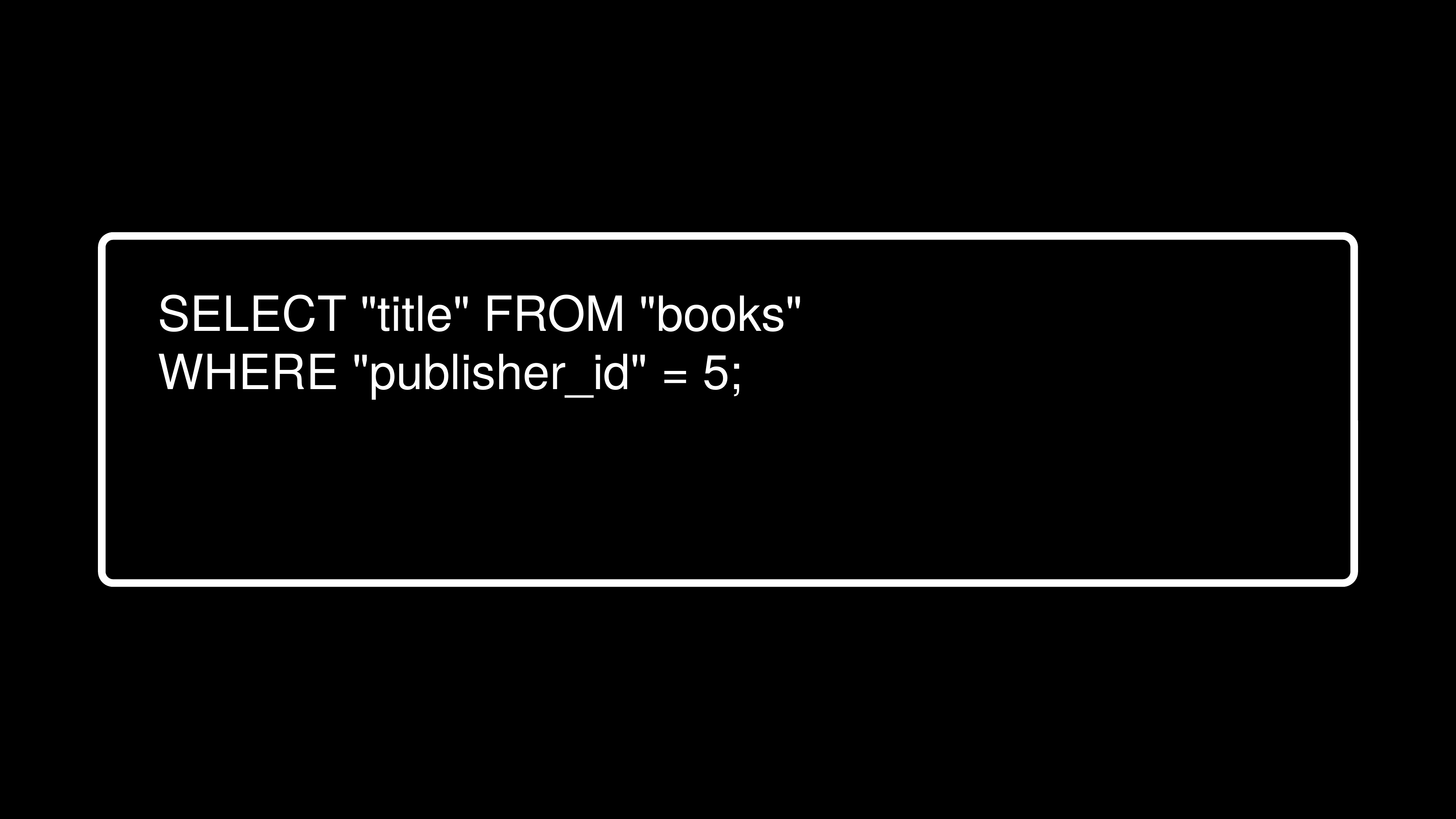

SELECT "title" FROM "books"
WHERE "publisher_id" = 5;